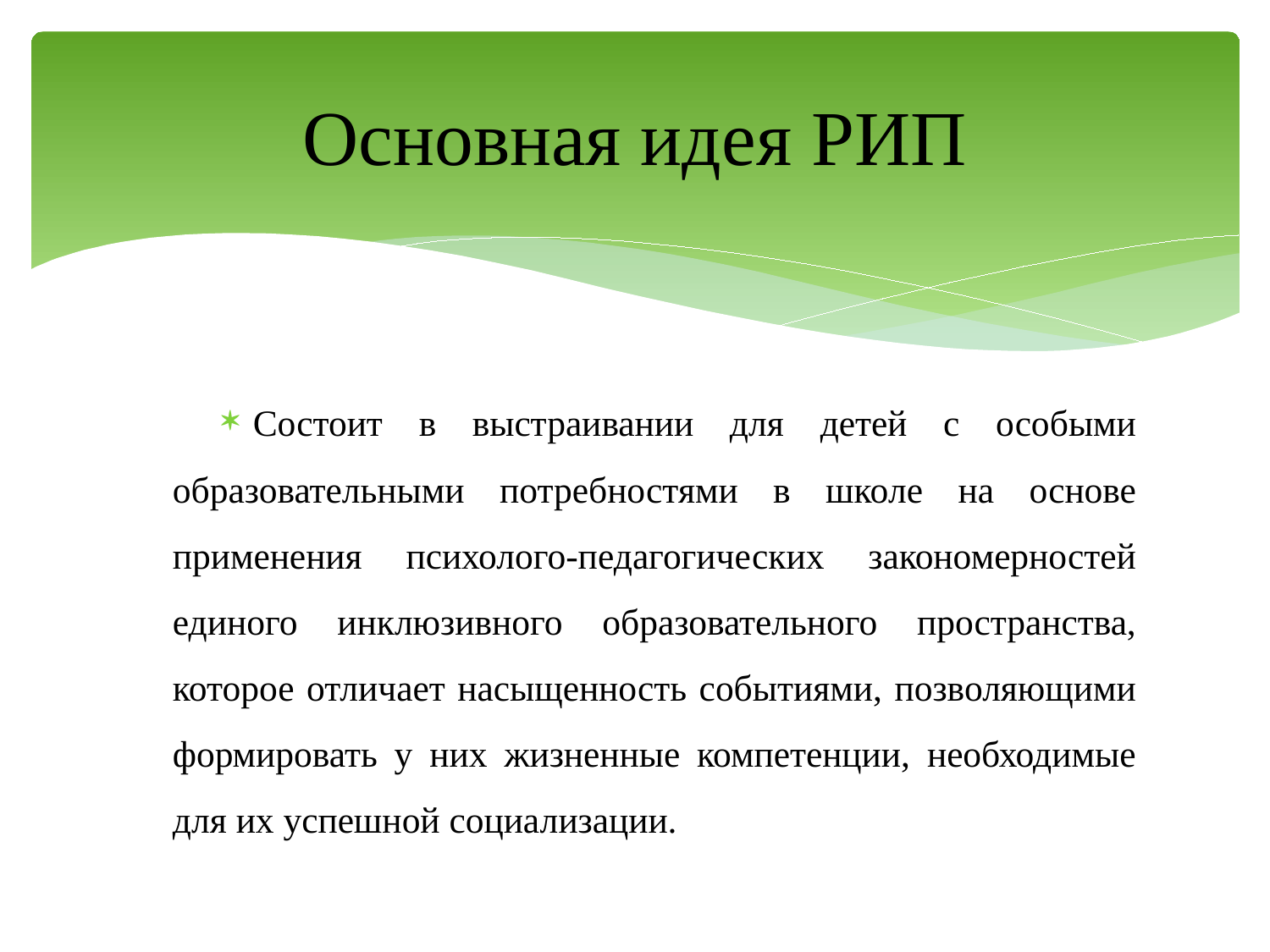

# Основная идея РИП
Состоит в выстраивании для детей с особыми образовательными потребностями в школе на основе применения психолого-педагогических закономерностей единого инклюзивного образовательного пространства, которое отличает насыщенность событиями, позволяющими формировать у них жизненные компетенции, необходимые для их успешной социализации.